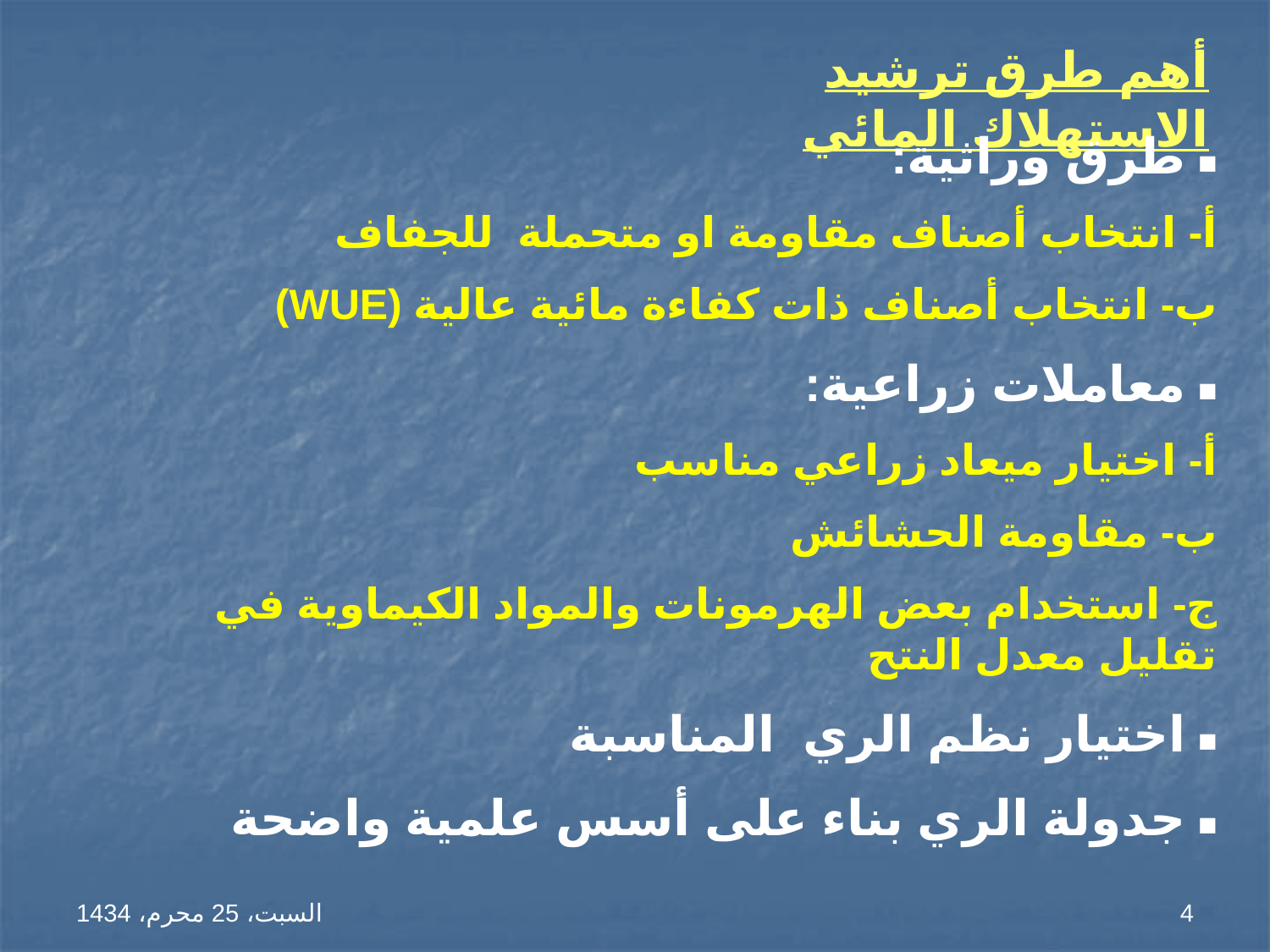

أهم طرق ترشيد الاستهلاك المائي
■ طرق وراثية:
	أ- انتخاب أصناف مقاومة او متحملة  للجفاف
	ب- انتخاب أصناف ذات كفاءة مائية عالية (WUE)
■ معاملات زراعية:
	أ- اختيار ميعاد زراعي مناسب
	ب- مقاومة الحشائش
	ج- استخدام بعض الهرمونات والمواد الكيماوية في تقليل معدل النتح
■ اختيار نظم الري  المناسبة
■ جدولة الري بناء على أسس علمية واضحة

السبت، 25 محرم، 1434
4